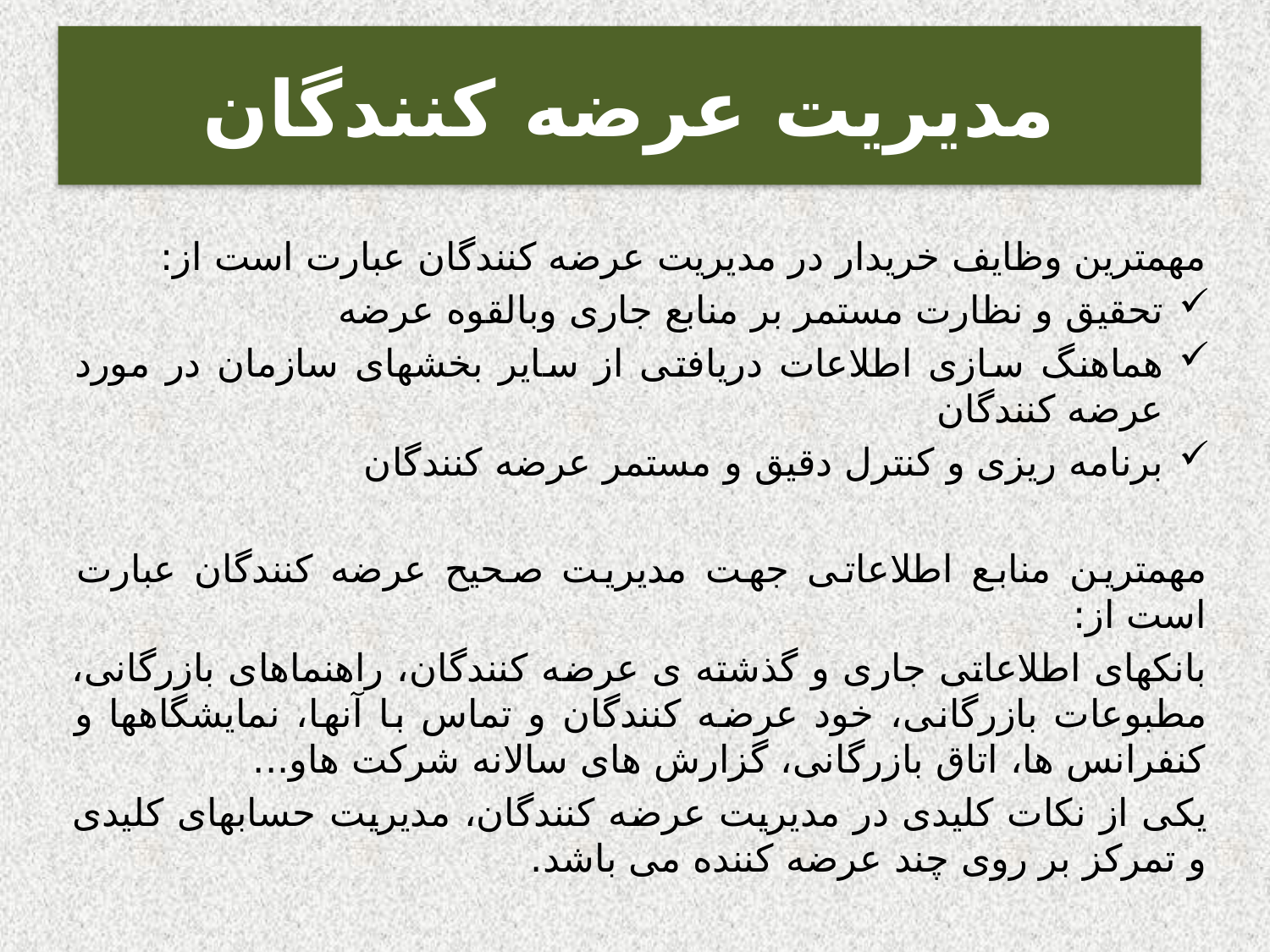

# مدیریت عرضه کنندگان
مهمترین وظایف خریدار در مدیریت عرضه کنندگان عبارت است از:
تحقیق و نظارت مستمر بر منابع جاری وبالقوه عرضه
هماهنگ سازی اطلاعات دریافتی از سایر بخشهای سازمان در مورد عرضه کنندگان
برنامه ریزی و کنترل دقیق و مستمر عرضه کنندگان

مهمترین منابع اطلاعاتی جهت مدیریت صحیح عرضه کنندگان عبارت است از:
بانکهای اطلاعاتی جاری و گذشته ی عرضه کنندگان، راهنماهای بازرگانی، مطبوعات بازرگانی، خود عرضه کنندگان و تماس با آنها، نمایشگاهها و کنفرانس ها، اتاق بازرگانی، گزارش های سالانه شرکت هاو...
یکی از نکات کلیدی در مدیریت عرضه کنندگان، مدیریت حسابهای کلیدی و تمرکز بر روی چند عرضه کننده می باشد.